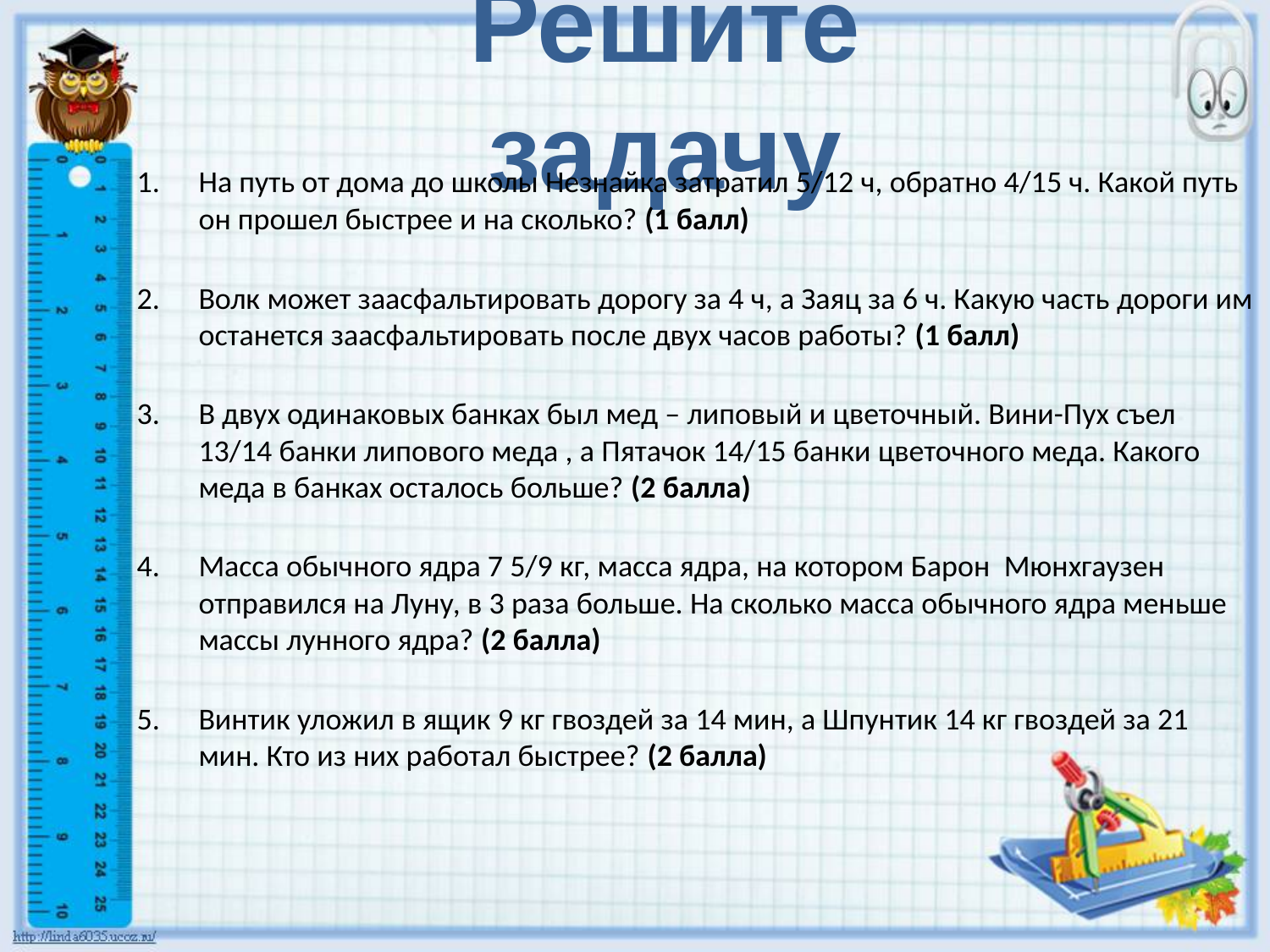

# Решите задачу
На путь от дома до школы Незнайка затратил 5/12 ч, обратно 4/15 ч. Какой путь он прошел быстрее и на сколько? (1 балл)
Волк может заасфальтировать дорогу за 4 ч, а Заяц за 6 ч. Какую часть дороги им останется заасфальтировать после двух часов работы? (1 балл)
В двух одинаковых банках был мед – липовый и цветочный. Вини-Пух съел 13/14 банки липового меда , а Пятачок 14/15 банки цветочного меда. Какого меда в банках осталось больше? (2 балла)
Масса обычного ядра 7 5/9 кг, масса ядра, на котором Барон  Мюнхгаузен отправился на Луну, в 3 раза больше. На сколько масса обычного ядра меньше массы лунного ядра? (2 балла)
Винтик уложил в ящик 9 кг гвоздей за 14 мин, а Шпунтик 14 кг гвоздей за 21 мин. Кто из них работал быстрее? (2 балла)